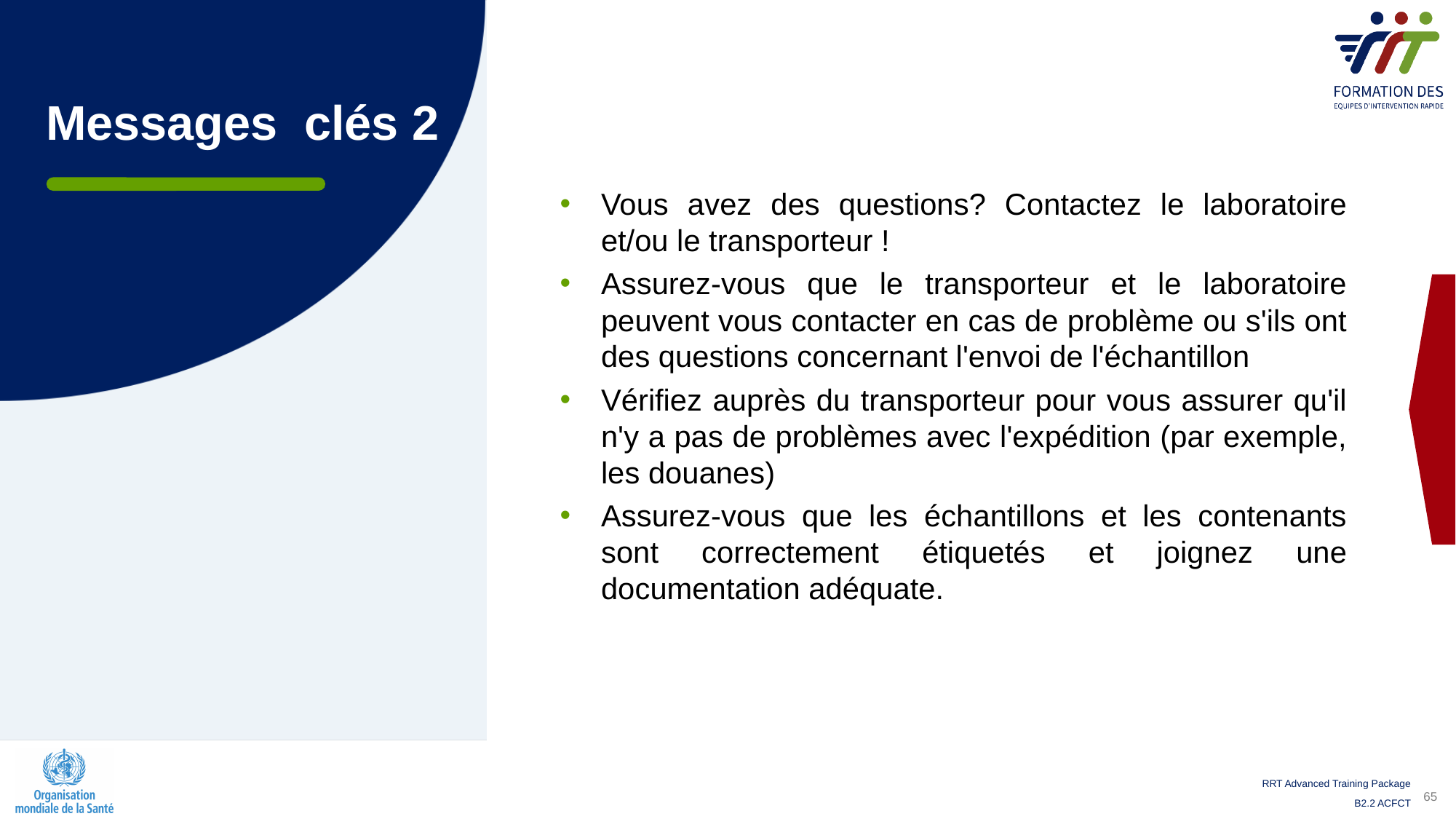

Messages  clés 2
Vous avez des questions? Contactez le laboratoire et/ou le transporteur !
Assurez-vous que le transporteur et le laboratoire peuvent vous contacter en cas de problème ou s'ils ont des questions concernant l'envoi de l'échantillon
Vérifiez auprès du transporteur pour vous assurer qu'il n'y a pas de problèmes avec l'expédition (par exemple, les douanes)
Assurez-vous que les échantillons et les contenants sont correctement étiquetés et joignez une documentation adéquate.